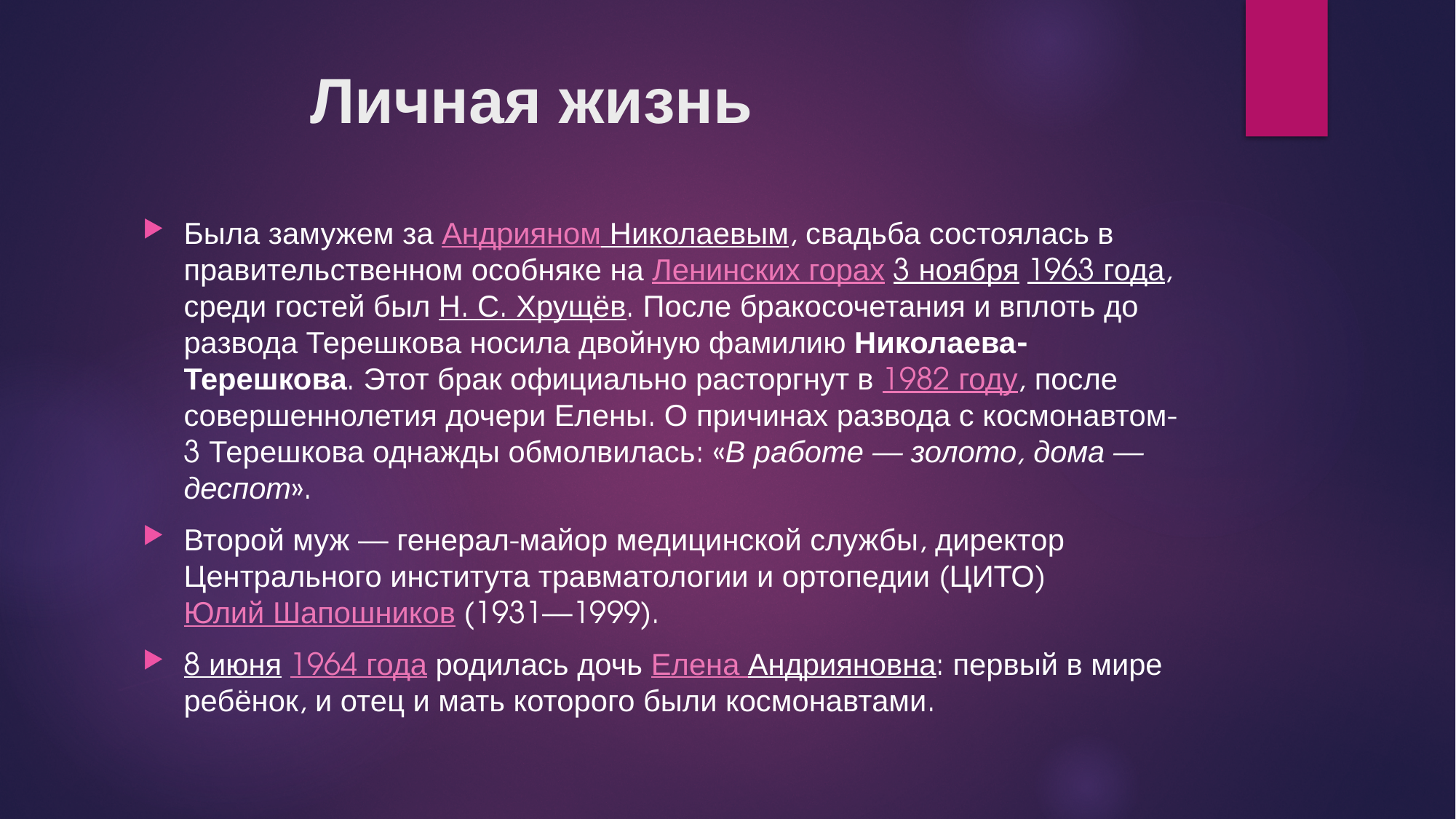

# Личная жизнь
Была замужем за Андрияном Николаевым, свадьба состоялась в правительственном особняке на Ленинских горах 3 ноября 1963 года, среди гостей был Н. С. Хрущёв. После бракосочетания и вплоть до развода Терешкова носила двойную фамилию Николаева-Терешкова. Этот брак официально расторгнут в 1982 году, после совершеннолетия дочери Елены. О причинах развода с космонавтом-3 Терешкова однажды обмолвилась: «В работе — золото, дома — деспот».
Второй муж — генерал-майор медицинской службы, директор Центрального института травматологии и ортопедии (ЦИТО) Юлий Шапошников (1931—1999).
8 июня 1964 года родилась дочь Елена Андрияновна: первый в мире ребёнок, и отец и мать которого были космонавтами.